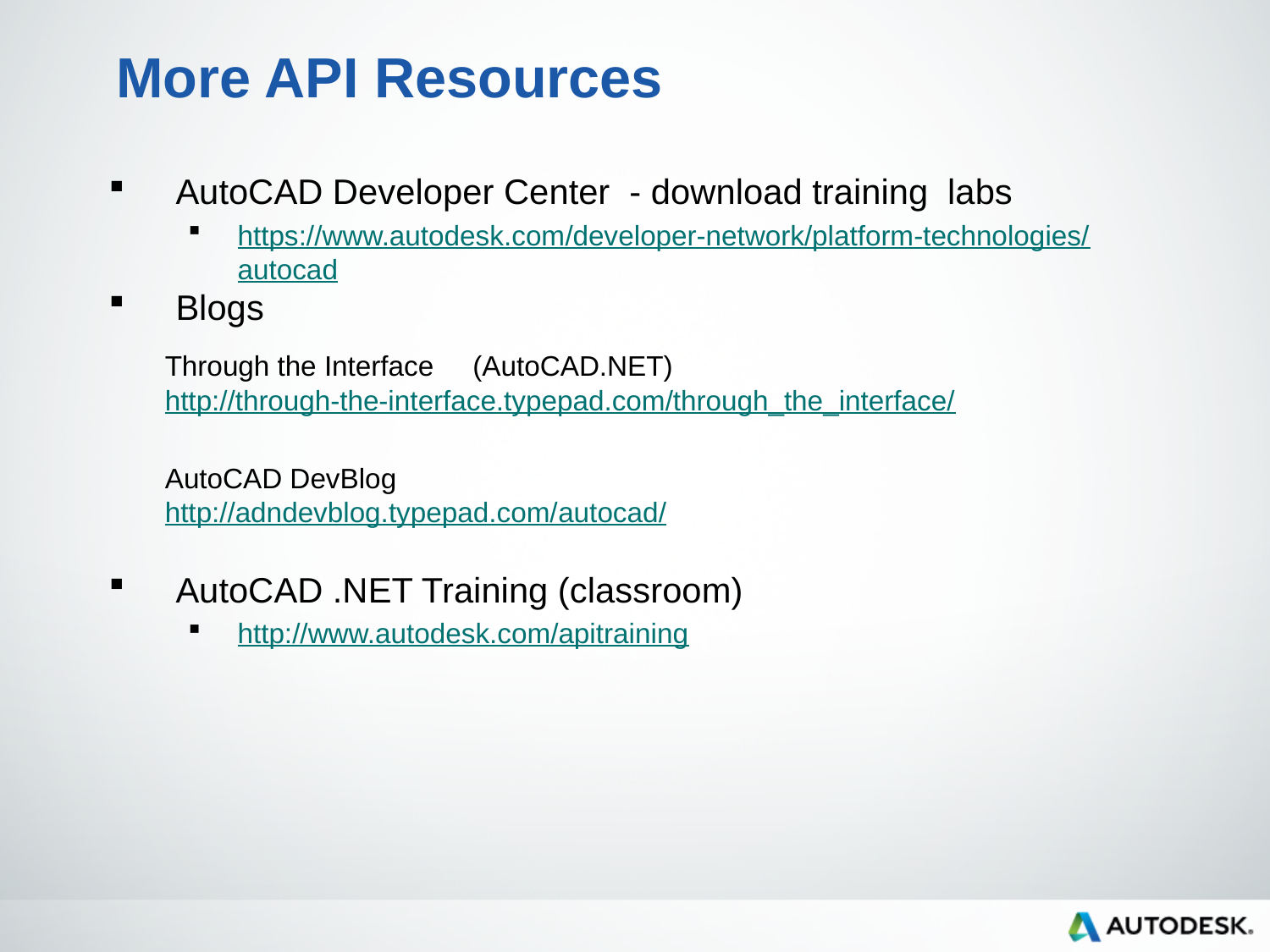

More API Resources
AutoCAD Developer Center  - download training  labs
https://www.autodesk.com/developer-network/platform-technologies/autocad
Blogs
Through the Interface     (AutoCAD.NET)
http://through-the-interface.typepad.com/through_the_interface/

AutoCAD DevBlog
http://adndevblog.typepad.com/autocad/

AutoCAD .NET Training (classroom)
http://www.autodesk.com/apitraining